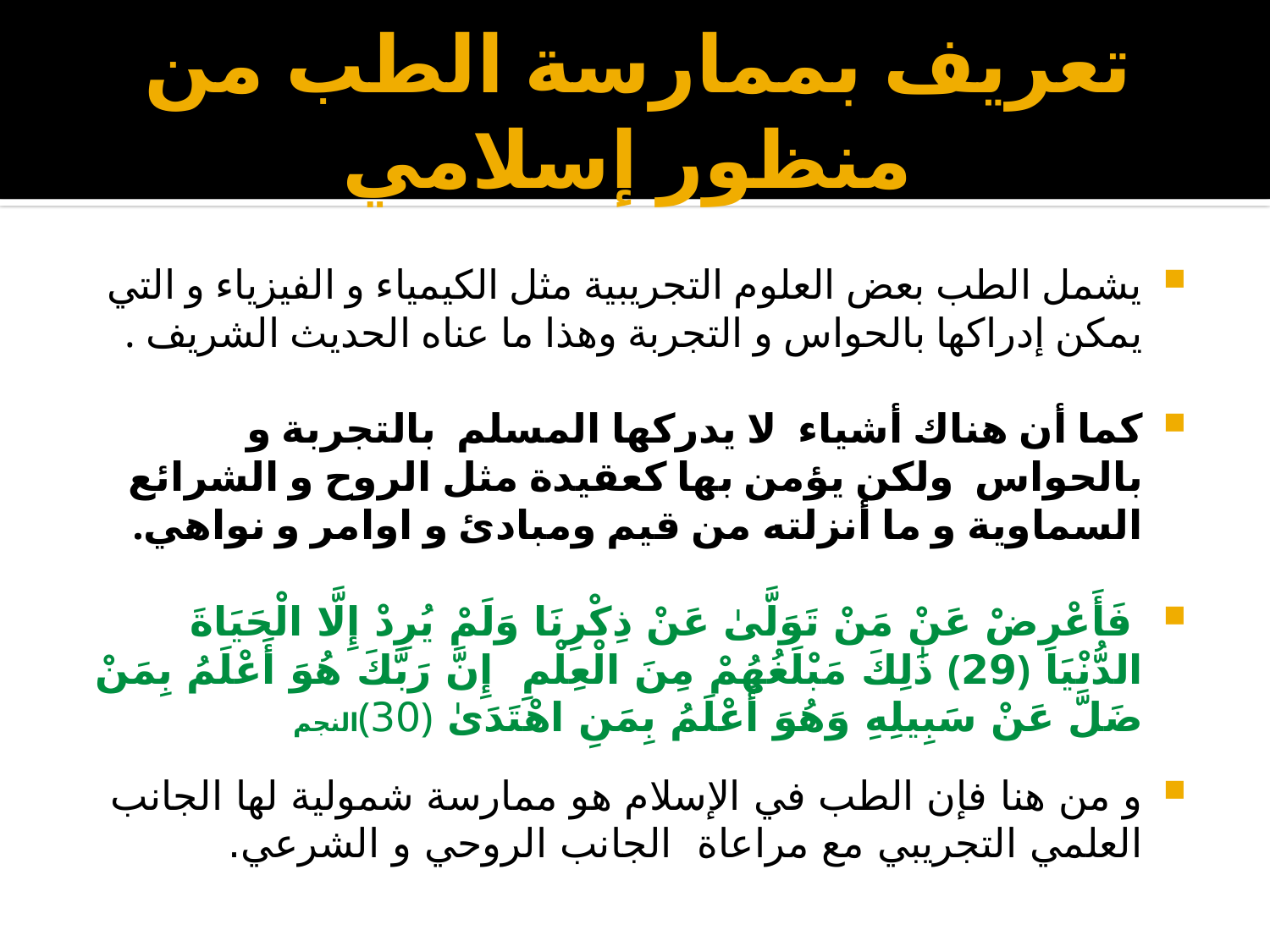

# تعريف بممارسة الطب من منظور إسلامي
يشمل الطب بعض العلوم التجريبية مثل الكيمياء و الفيزياء و التي يمكن إدراكها بالحواس و التجربة وهذا ما عناه الحديث الشريف .

كما أن هناك أشياء  لا يدركها المسلم  بالتجربة و بالحواس  ولكن يؤمن بها كعقيدة مثل الروح و الشرائع السماوية و ما أنزلته من قيم ومبادئ و اوامر و نواهي.

 فَأَعْرِضْ عَنْ مَنْ تَوَلَّىٰ عَنْ ذِكْرِنَا وَلَمْ يُرِدْ إِلَّا الْحَيَاةَ الدُّنْيَا ﴿29﴾ ذَٰلِكَ مَبْلَغُهُمْ مِنَ الْعِلْمِ  إِنَّ رَبَّكَ هُوَ أَعْلَمُ بِمَنْ ضَلَّ عَنْ سَبِيلِهِ وَهُوَ أَعْلَمُ بِمَنِ اهْتَدَىٰ ﴿30﴾النجم

و من هنا فإن الطب في الإسلام هو ممارسة شمولية لها الجانب العلمي التجريبي مع مراعاة  الجانب الروحي و الشرعي.